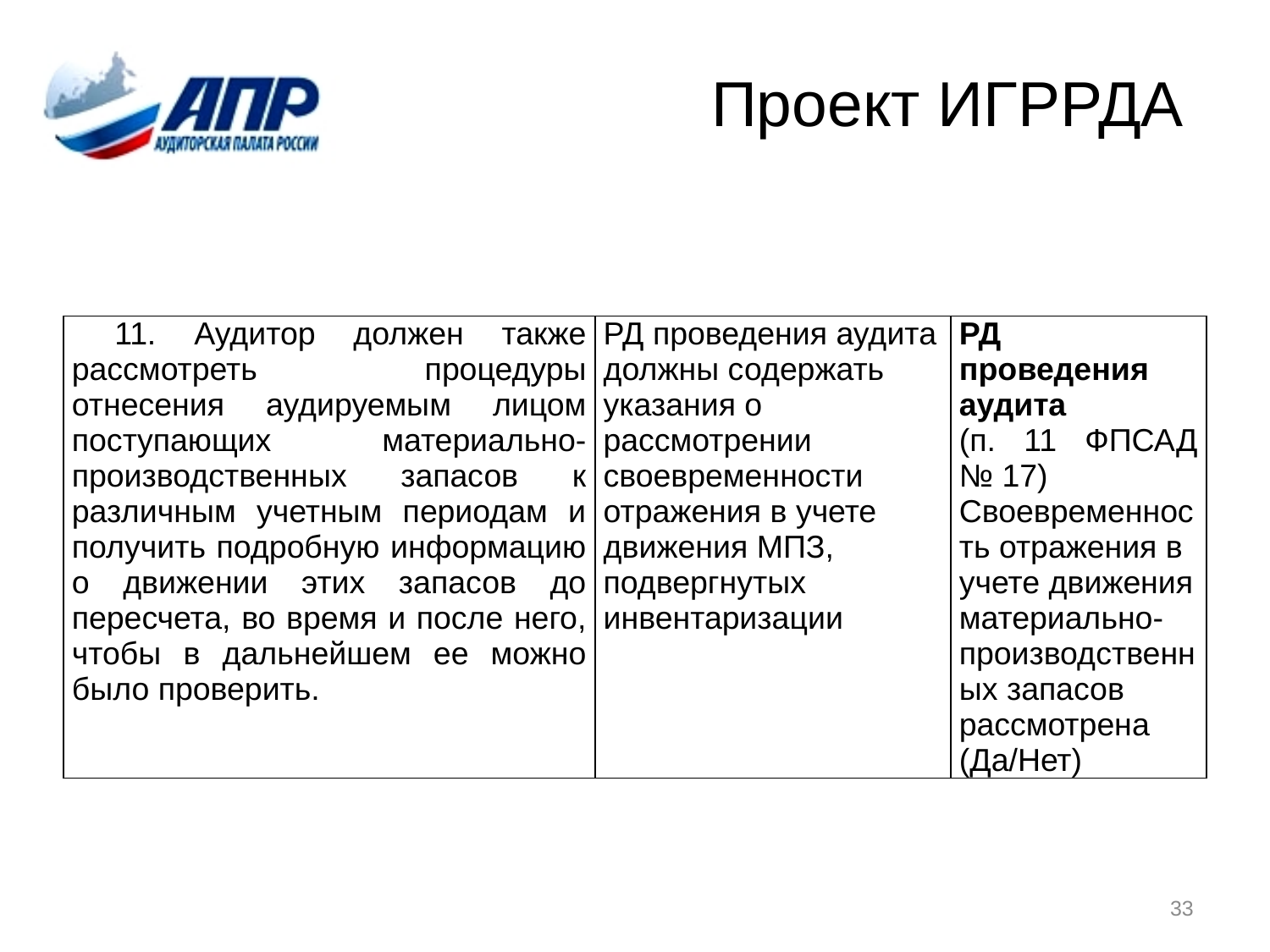

# Проект ИГРРДА
| 11. Аудитор должен также рассмотреть процедуры отнесения аудируемым лицом поступающих материально-производственных запасов к различным учетным периодам и получить подробную информацию о движении этих запасов до пересчета, во время и после него, чтобы в дальнейшем ее можно было проверить. | РД проведения аудита должны содержать указания о рассмотрении своевременности отражения в учете движения МПЗ, подвергнутых инвентаризации | РД проведения аудита (п. 11 ФПСАД № 17) Своевременность отражения в учете движения материально-производственных запасов рассмотрена (Да/Нет) |
| --- | --- | --- |
33